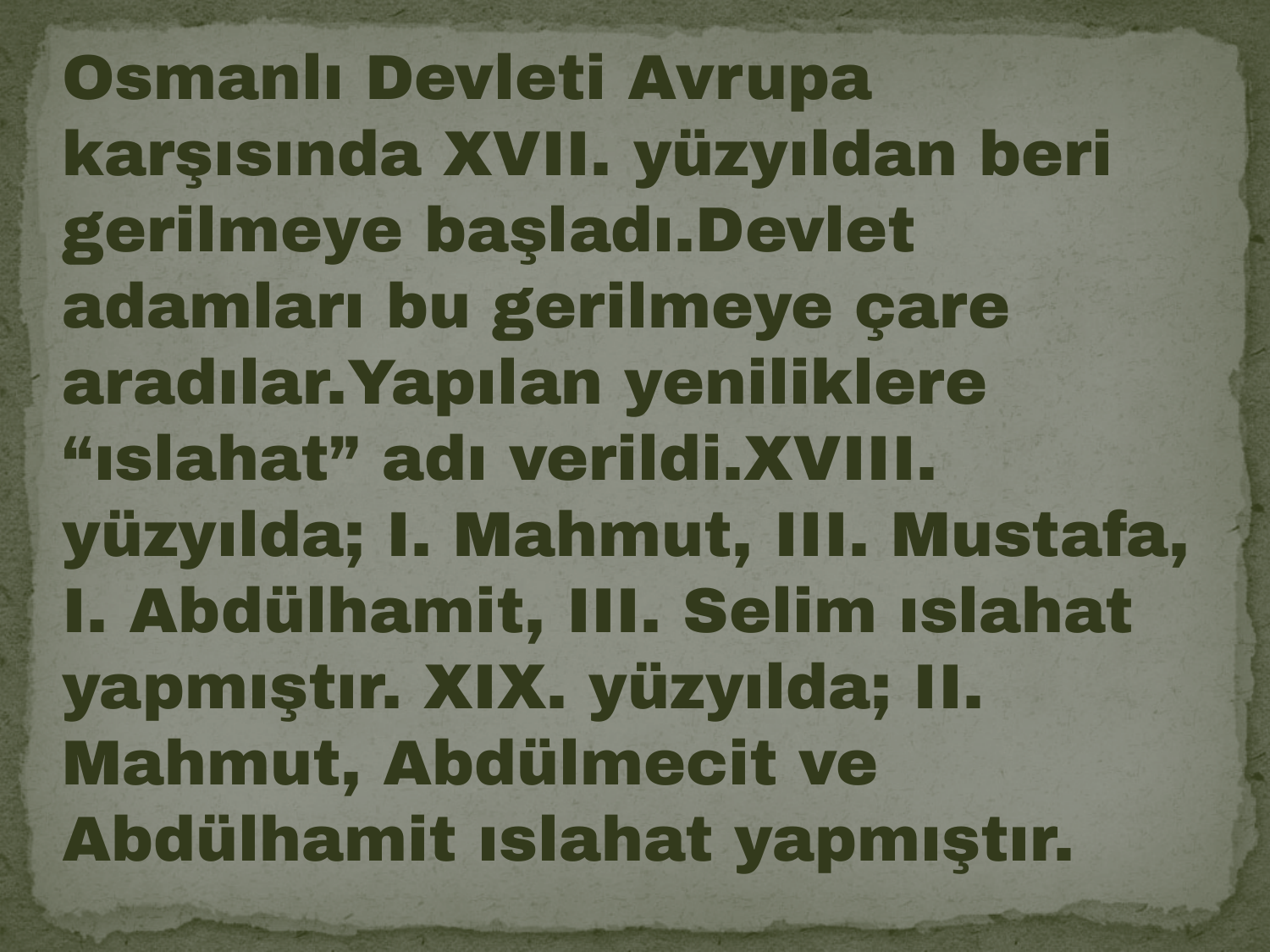

Osmanlı Devleti Avrupa karşısında XVII. yüzyıldan beri gerilmeye başladı.Devlet adamları bu gerilmeye çare aradılar.Yapılan yeniliklere “ıslahat” adı verildi.XVIII. yüzyılda; I. Mahmut, III. Mustafa, I. Abdülhamit, III. Selim ıslahat yapmıştır. XIX. yüzyılda; II. Mahmut, Abdülmecit ve Abdülhamit ıslahat yapmıştır.